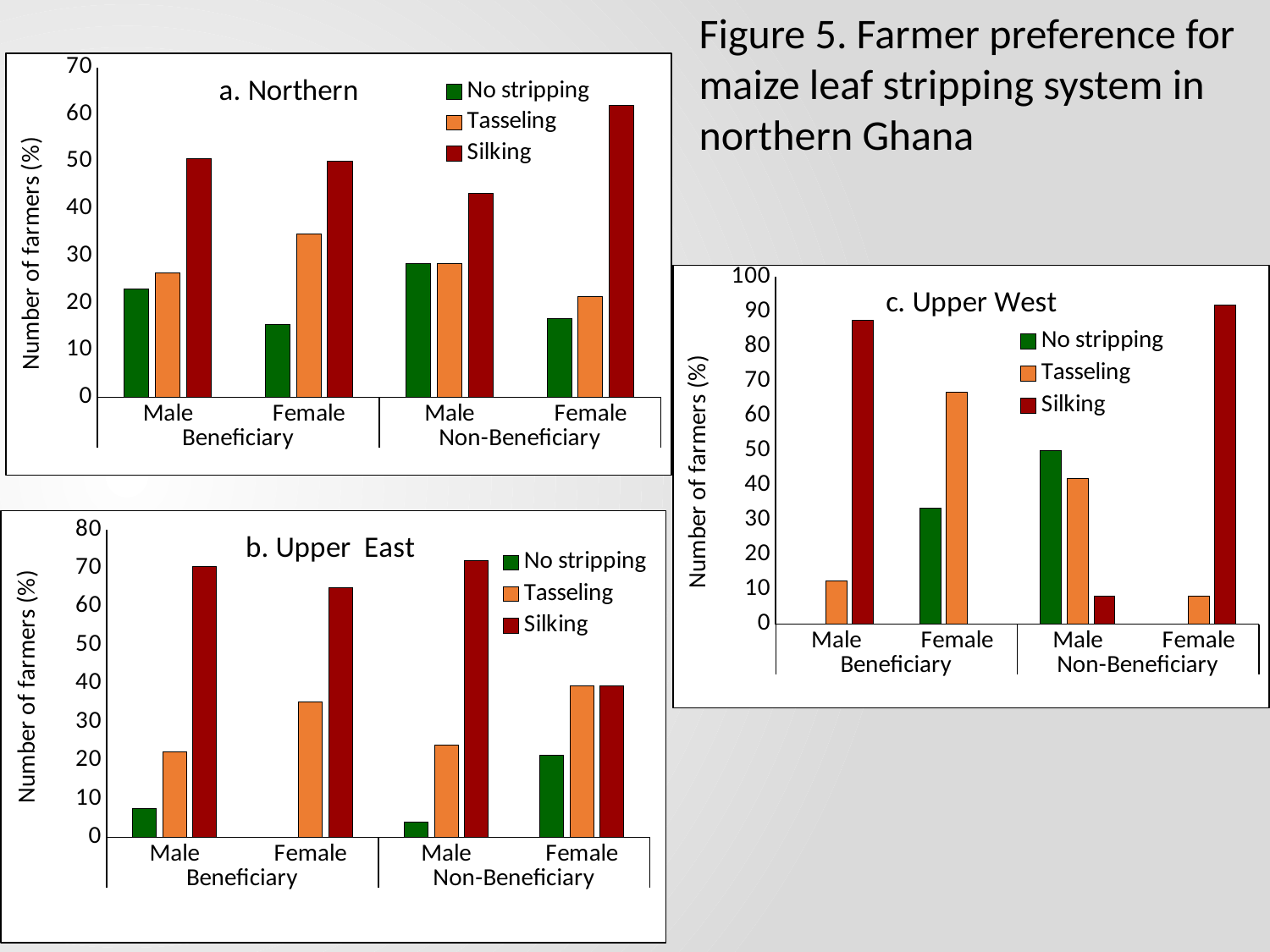

Figure 5. Farmer preference for maize leaf stripping system in northern Ghana

### Chart: a. Northern

| Category | No stripping | Tasseling | Silking |
|---|---|---|---|
| Male | 22.988505747126435 | 26.436781609195403 | 50.57471264367817 |
| Female | 15.384615384615385 | 34.61538461538461 | 50.0 |
| Male | 28.35820895522388 | 28.35820895522388 | 43.28358208955223 |
| Female | 16.666666666666664 | 21.428571428571427 | 61.904761904761905 |

### Chart: c. Upper West

| Category | No stripping | Tasseling | Silking |
|---|---|---|---|
| Male | 0.0 | 12.5 | 87.5 |
| Female | 33.33333333333333 | 66.66666666666666 | 0.0 |
| Male | 50.0 | 41.891891891891895 | 8.108108108108109 |
| Female | 0.0 | 8.108108108108109 | 91.8918918918919 |

### Chart: b. Upper  East

| Category | No stripping | Tasseling | Silking |
|---|---|---|---|
| Male | 7.4074074074074066 | 22.22222222222222 | 70.37037037037037 |
| Female | 0.0 | 35.13513513513514 | 64.86486486486487 |
| Male | 4.0 | 24.0 | 72.0 |
| Female | 21.428571428571427 | 39.285714285714285 | 39.285714285714285 |